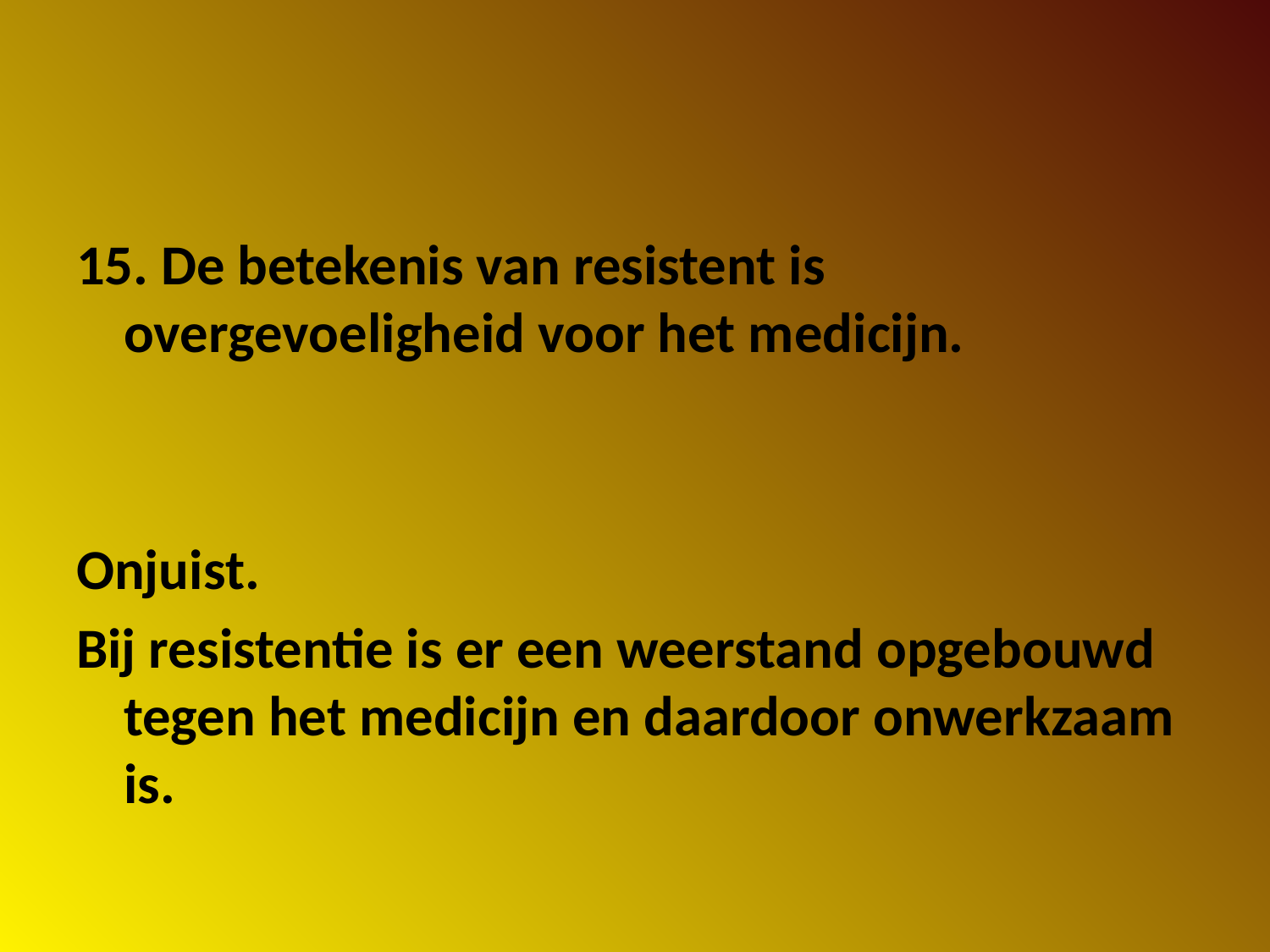

#
15. De betekenis van resistent is overgevoeligheid voor het medicijn.

Onjuist.
Bij resistentie is er een weerstand opgebouwd tegen het medicijn en daardoor onwerkzaam is.